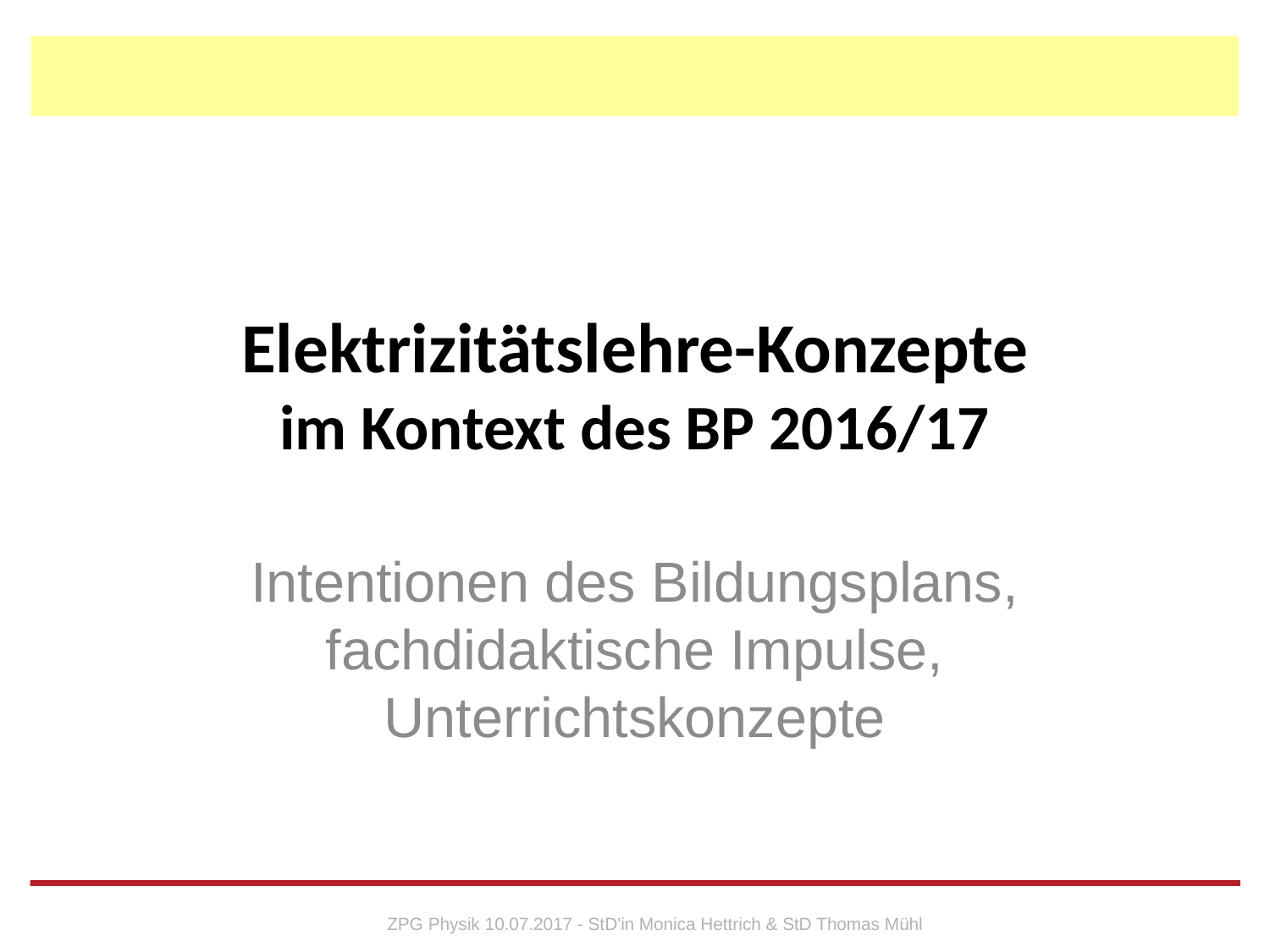

# Elektrizitätslehre-Konzepte im Kontext des BP 2016/17
Intentionen des Bildungsplans, fachdidaktische Impulse, Unterrichtskonzepte
ZPG Physik 10.07.2017 - StD'in Monica Hettrich & StD Thomas Mühl